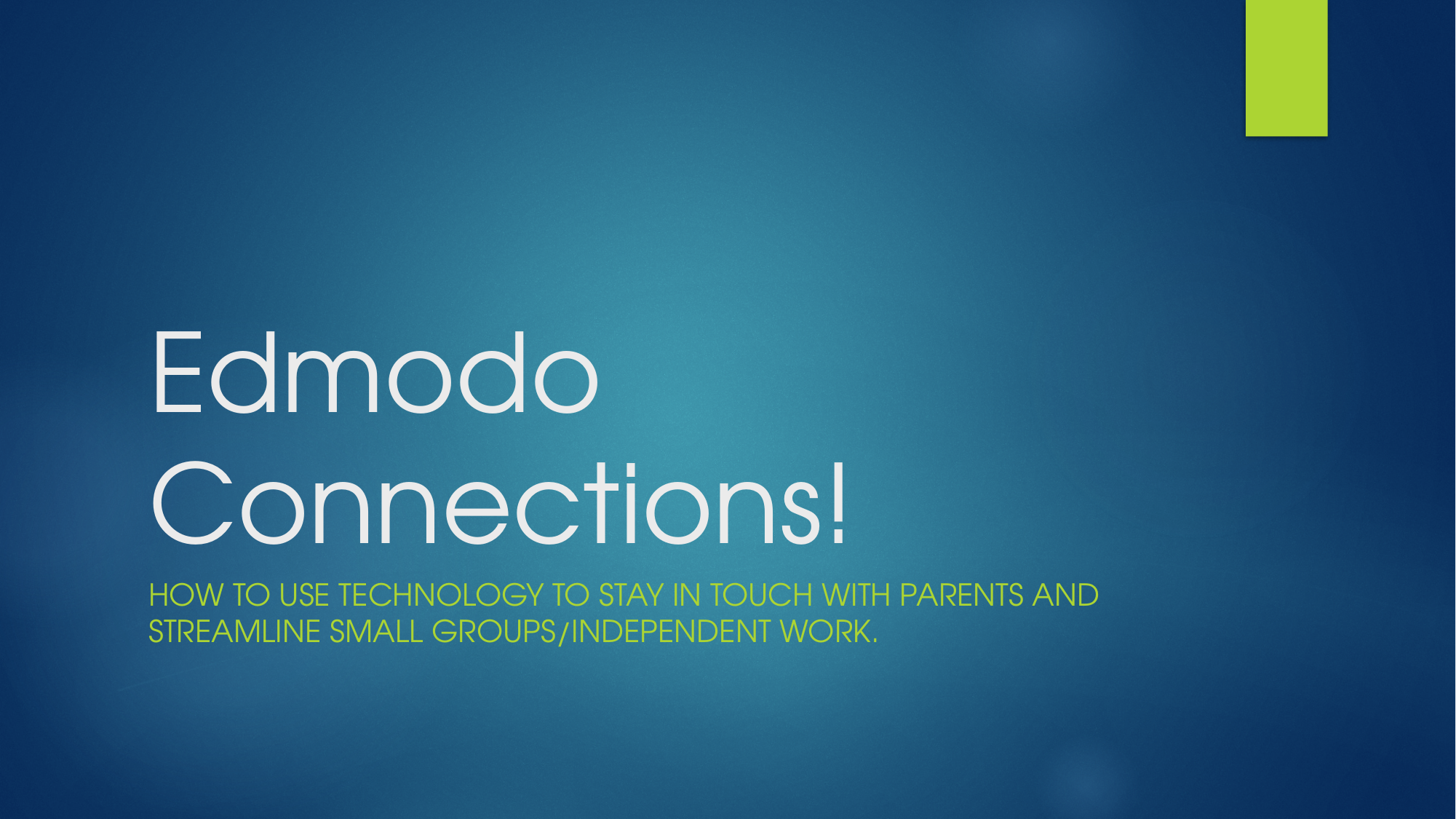

# Edmodo Connections!
How to use technology to stay in touch with parents and streamline small groups/independent work.